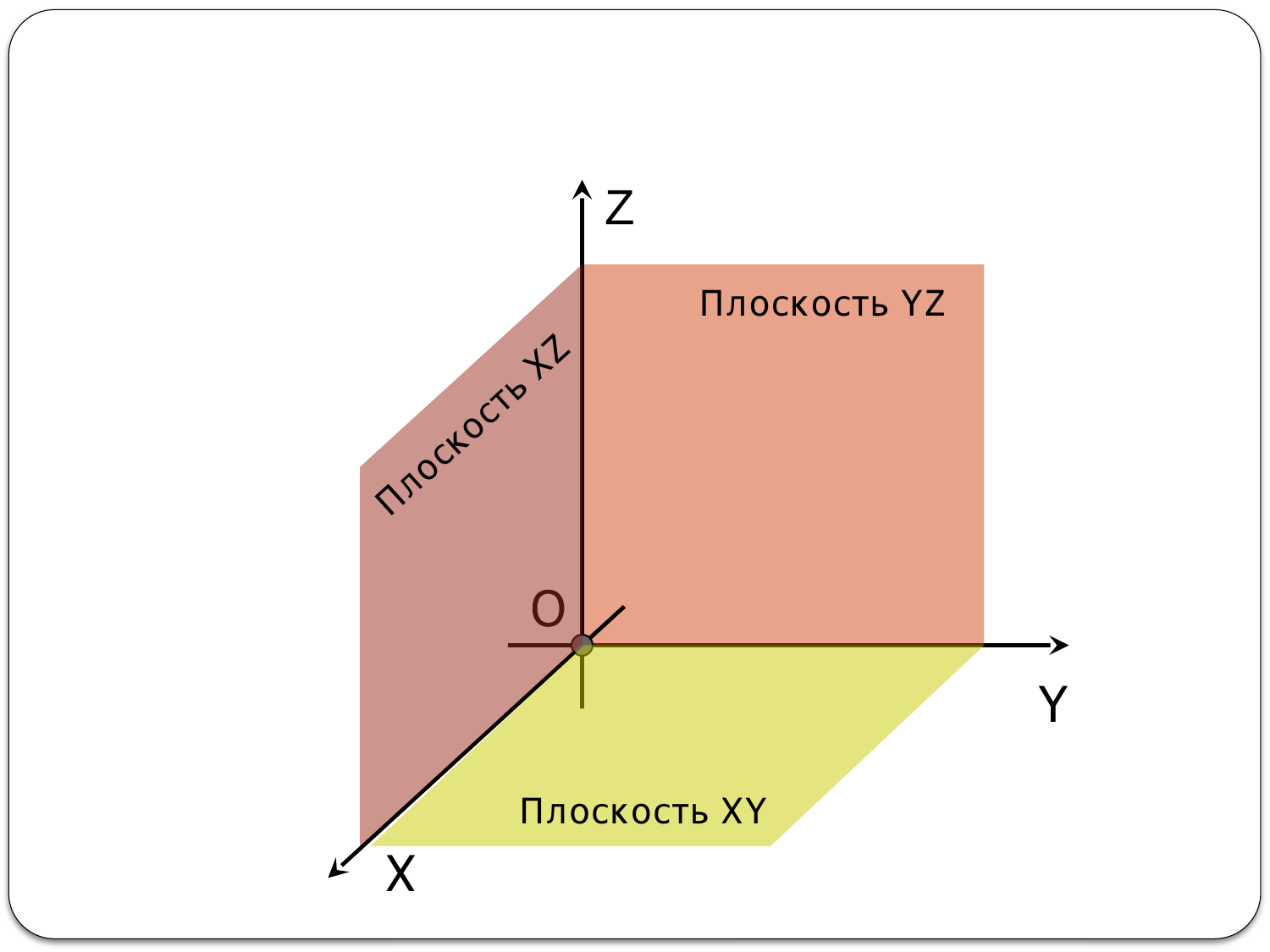

Z

O

X
  Плоскость XZ

  Плоскость YZ

  Плоскость XY

Y